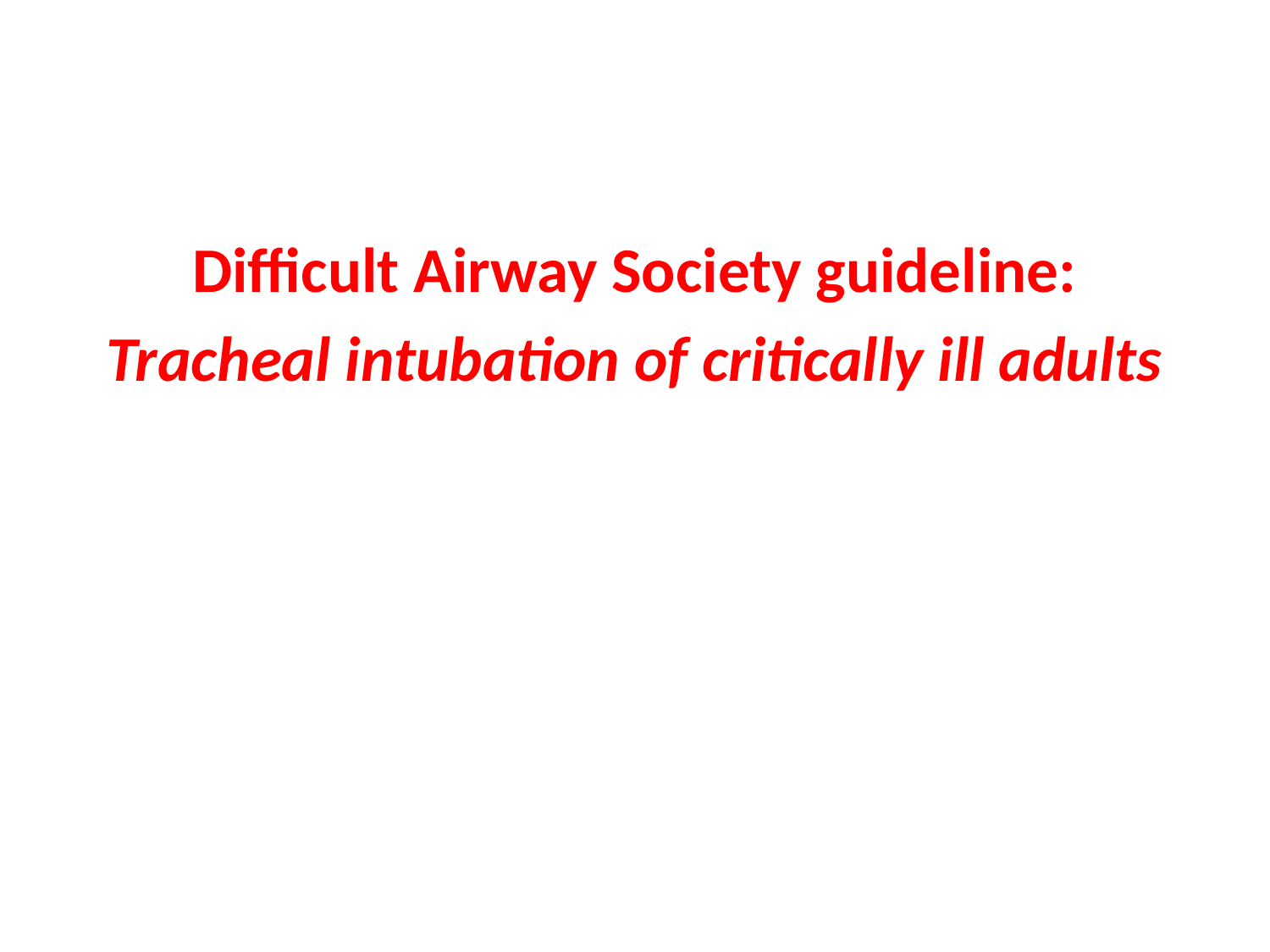

#
Difficult Airway Society guideline:
Tracheal intubation of critically ill adults